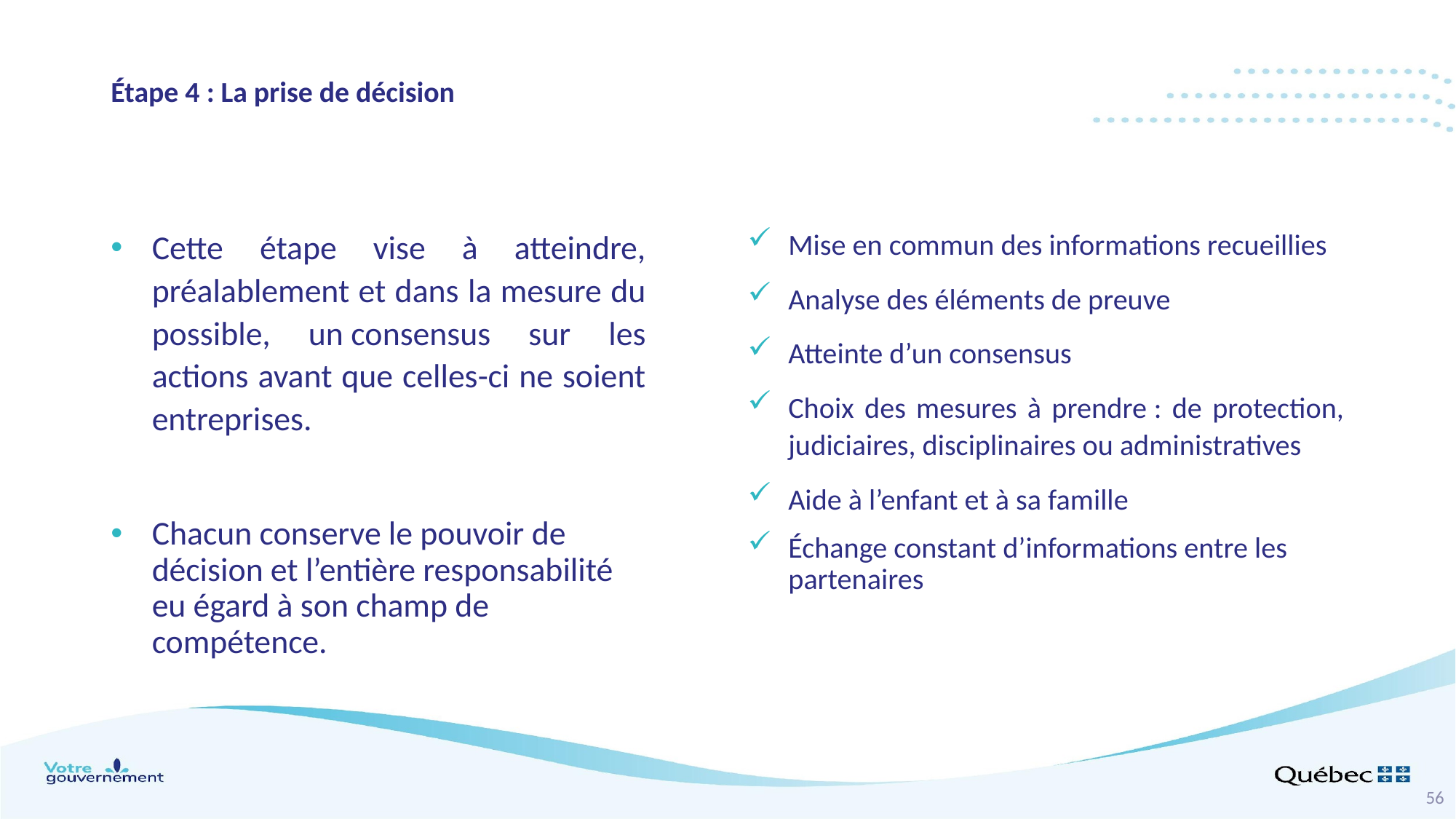

# Étape 4 : La prise de décision
Cette étape vise à atteindre, préalablement et dans la mesure du possible, un consensus sur les actions avant que celles-ci ne soient entreprises.

Chacun conserve le pouvoir de décision et l’entière responsabilité eu égard à son champ de compétence.

Mise en commun des informations recueillies
Analyse des éléments de preuve
Atteinte d’un consensus
Choix des mesures à prendre : de protection, judiciaires, disciplinaires ou administratives
Aide à l’enfant et à sa famille
Échange constant d’informations entre les partenaires

56